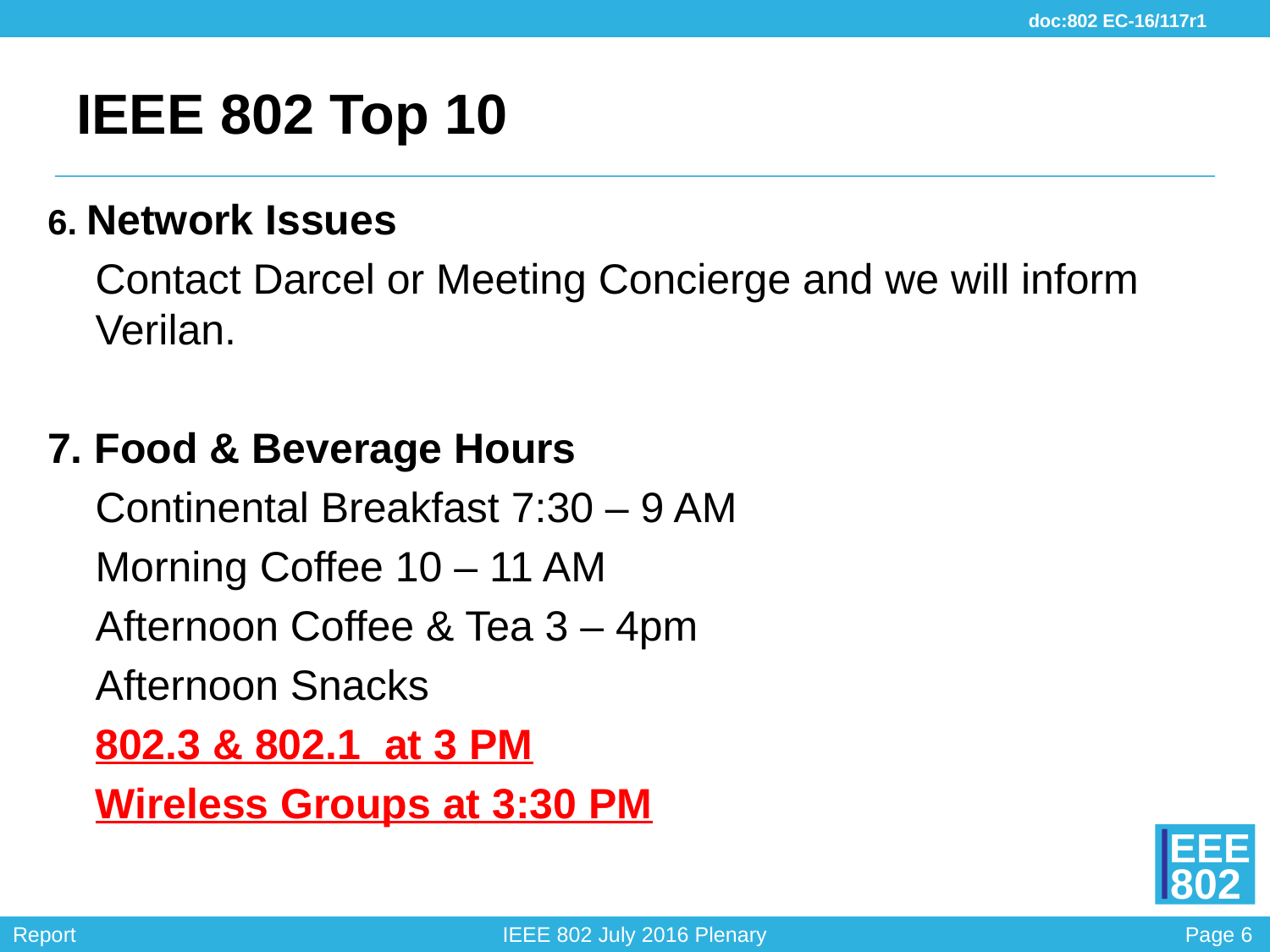

# IEEE 802 Top 10
6. Network Issues
	Contact Darcel or Meeting Concierge and we will inform Verilan.

7. Food & Beverage Hours
	Continental Breakfast 7:30 – 9 AM
	Morning Coffee 10 – 11 AM
	Afternoon Coffee & Tea 3 – 4pm
	Afternoon Snacks
	802.3 & 802.1  at 3 PM
	Wireless Groups at 3:30 PM